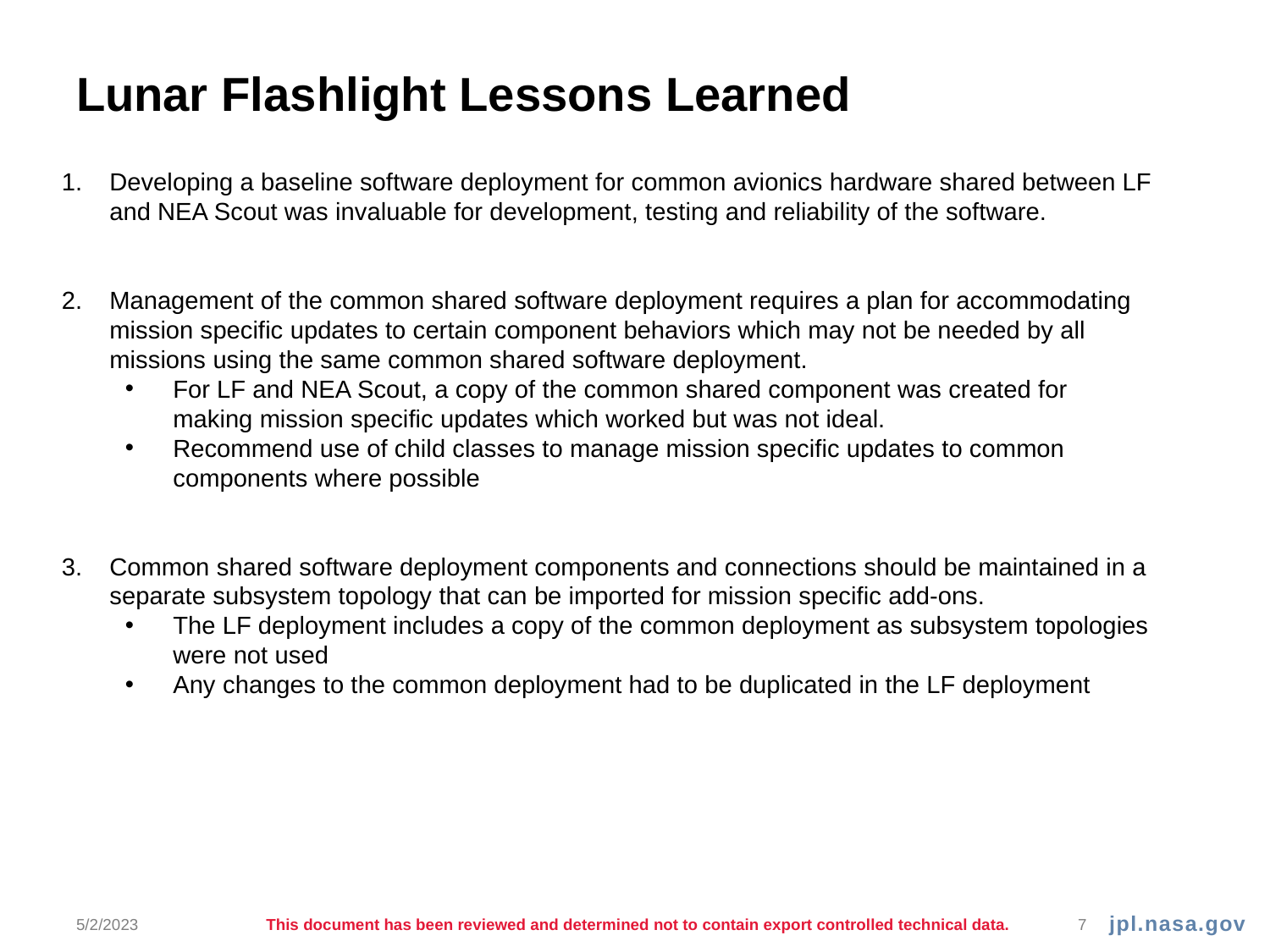

# Lunar Flashlight Lessons Learned
Developing a baseline software deployment for common avionics hardware shared between LF and NEA Scout was invaluable for development, testing and reliability of the software.

Management of the common shared software deployment requires a plan for accommodating mission specific updates to certain component behaviors which may not be needed by all missions using the same common shared software deployment.
For LF and NEA Scout, a copy of the common shared component was created for making mission specific updates which worked but was not ideal.
Recommend use of child classes to manage mission specific updates to common components where possible

Common shared software deployment components and connections should be maintained in a separate subsystem topology that can be imported for mission specific add-ons.
The LF deployment includes a copy of the common deployment as subsystem topologies were not used
Any changes to the common deployment had to be duplicated in the LF deployment

5/2/2023
This document has been reviewed and determined not to contain export controlled technical data.
7